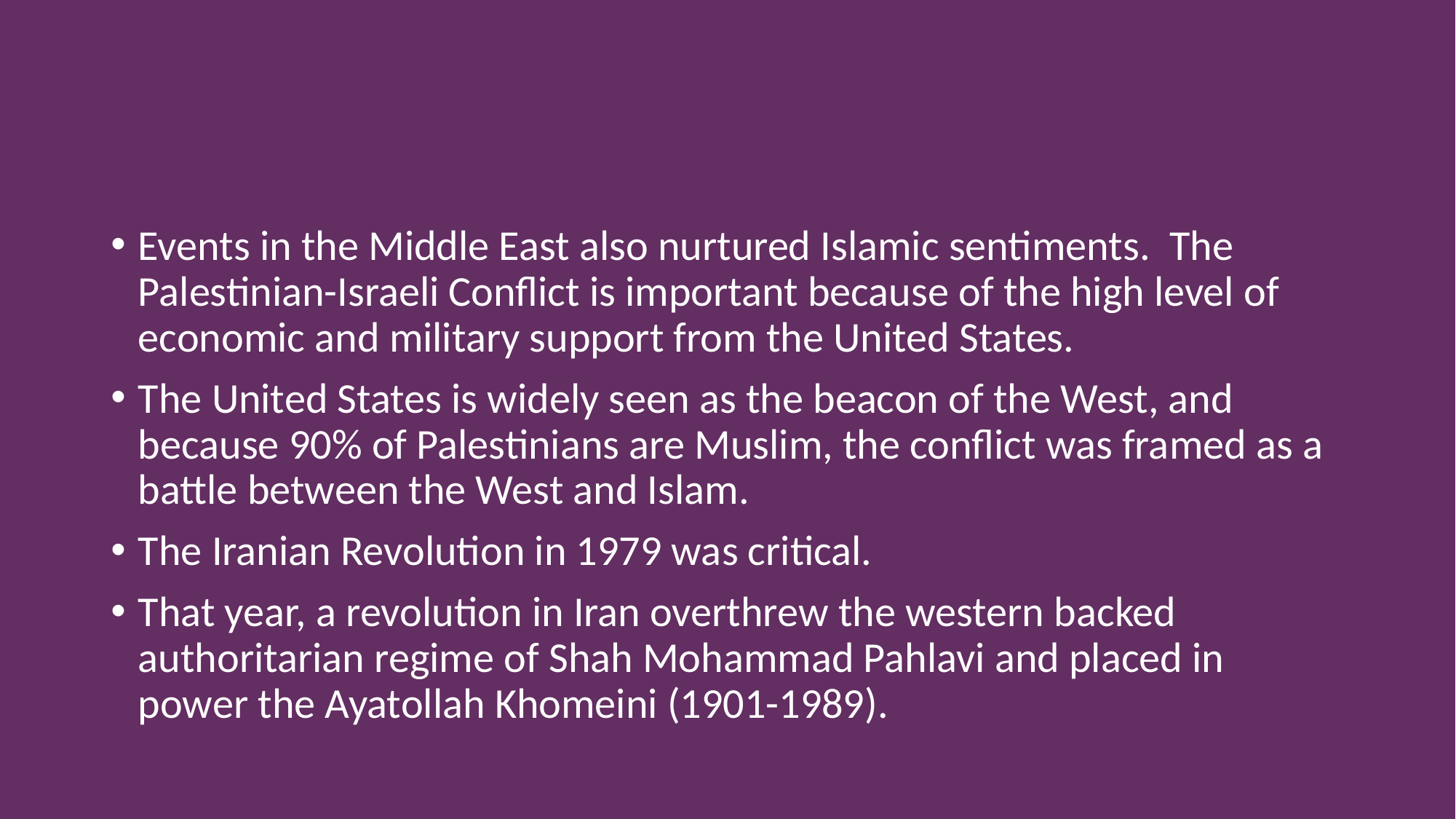

Events in the Middle East also nurtured Islamic sentiments.  The Palestinian-Israeli Conflict is important because of the high level of economic and military support from the United States.
The United States is widely seen as the beacon of the West, and because 90% of Palestinians are Muslim, the conflict was framed as a battle between the West and Islam.
The Iranian Revolution in 1979 was critical.
That year, a revolution in Iran overthrew the western backed authoritarian regime of Shah Mohammad Pahlavi and placed in power the Ayatollah Khomeini (1901-1989).